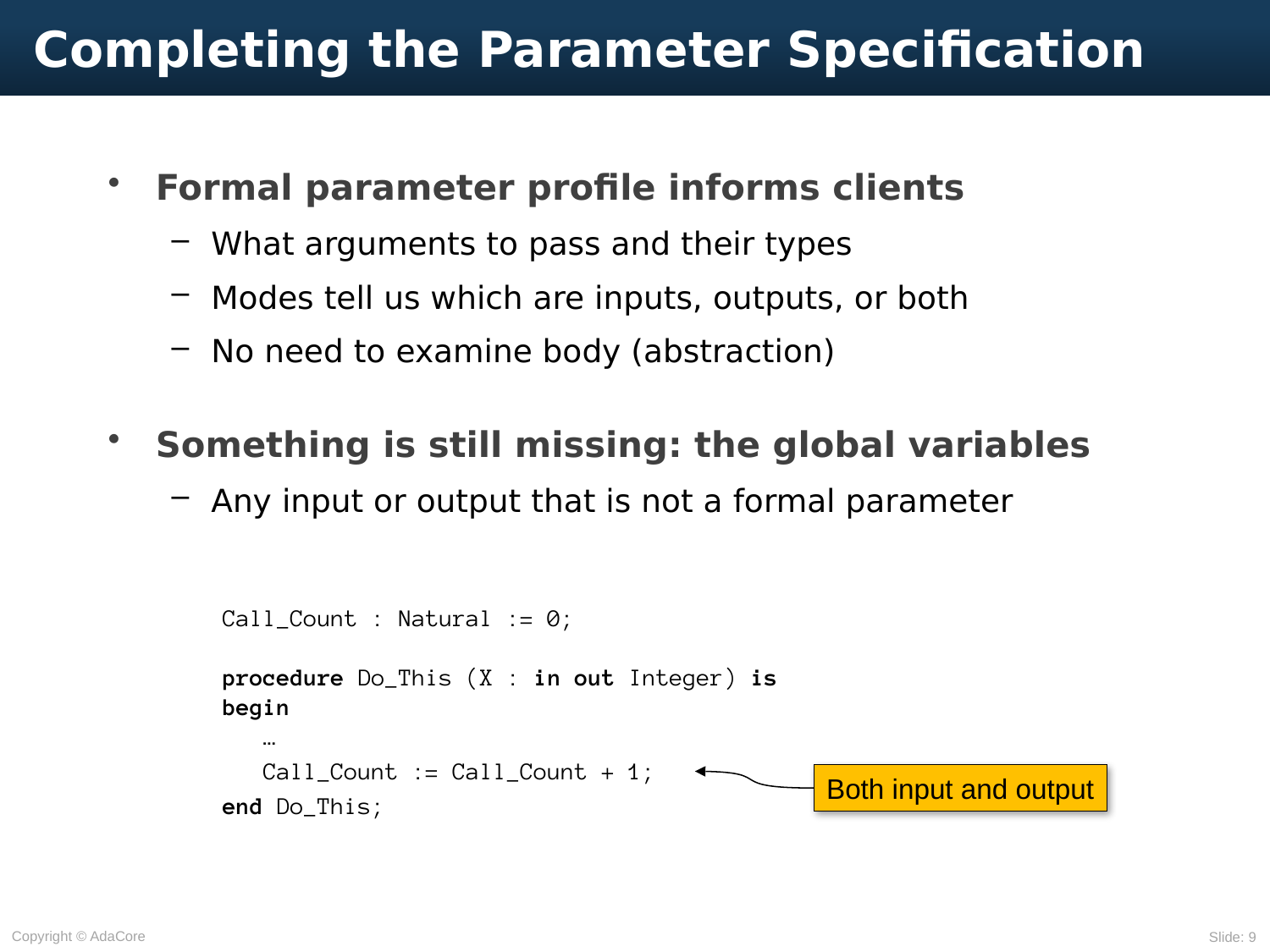

# Completing the Parameter Specification
Formal parameter profile informs clients
What arguments to pass and their types
Modes tell us which are inputs, outputs, or both
No need to examine body (abstraction)
Something is still missing: the global variables
Any input or output that is not a formal parameter
Call_Count : Natural := 0;

procedure Do_This (X : in out Integer) is
begin
   …
   Call_Count := Call_Count + 1;
end Do_This;

Both input and output